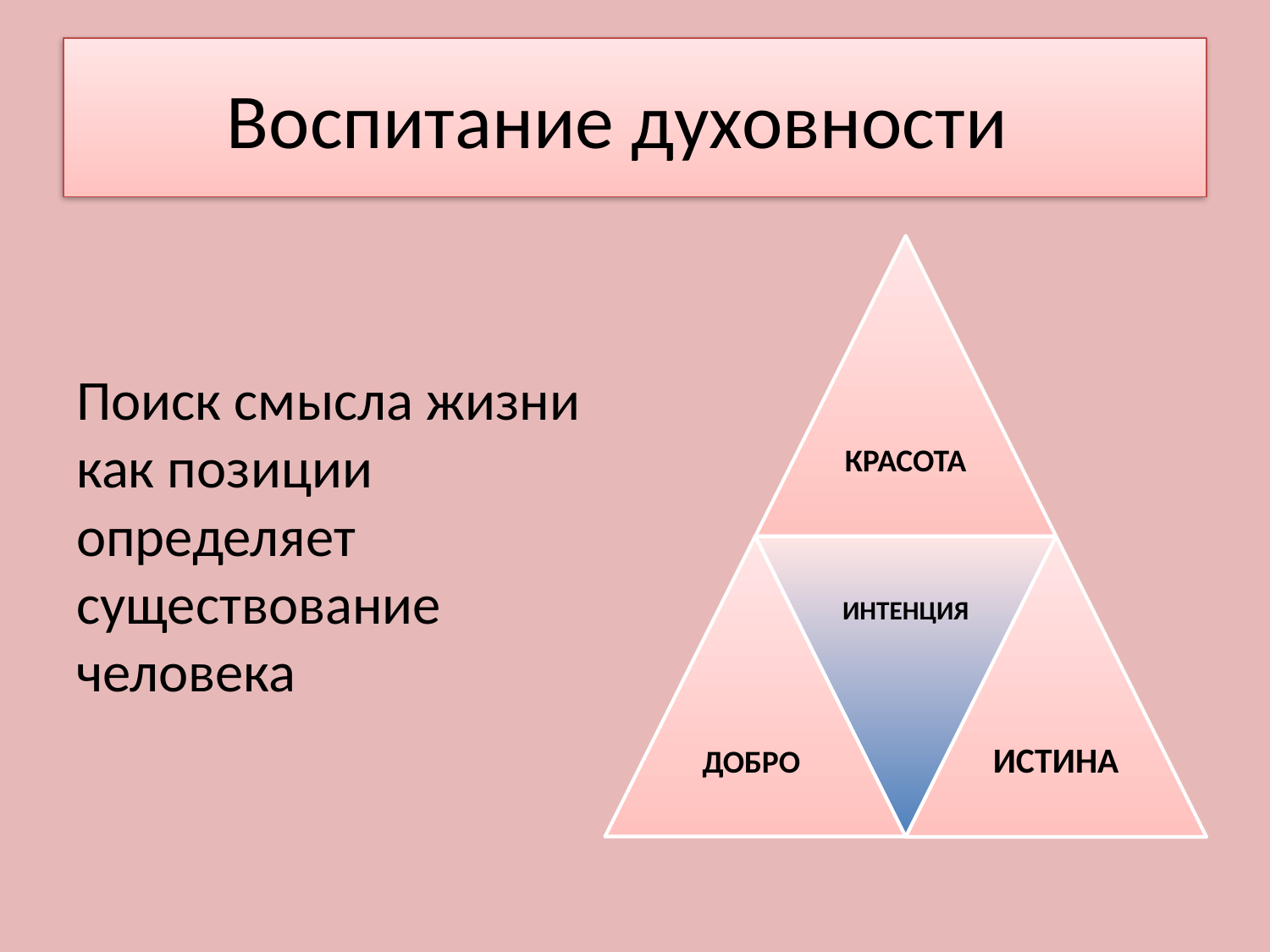

# Воспитание духовности

Поиск смысла жизни как позиции определяет существование
человека

КРАСОТА
ДОБРО
ИНТЕНЦИЯ
ИСТИНА